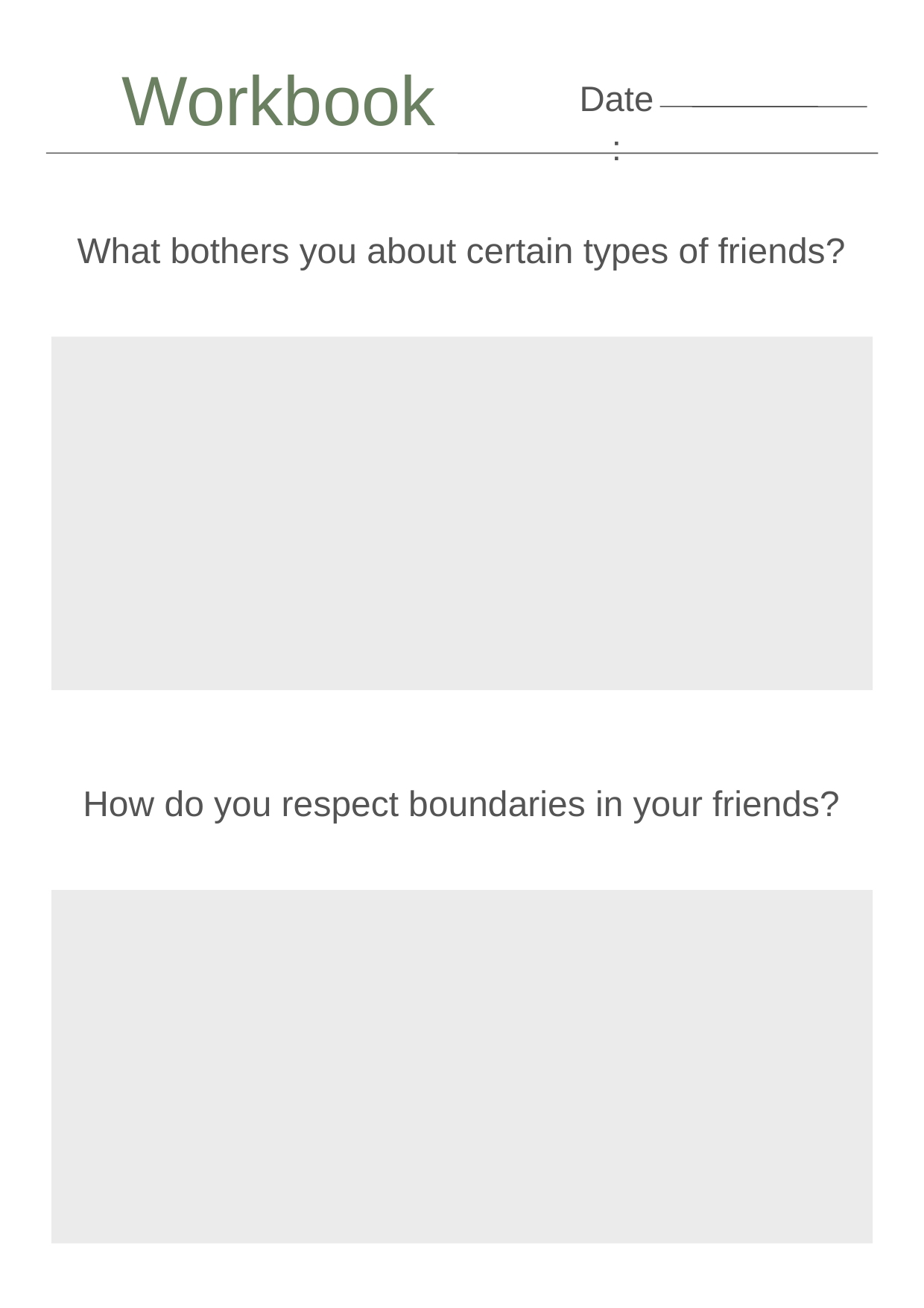

Workbook
Date:

What bothers you about certain types of friends?

How do you respect boundaries in your friends?